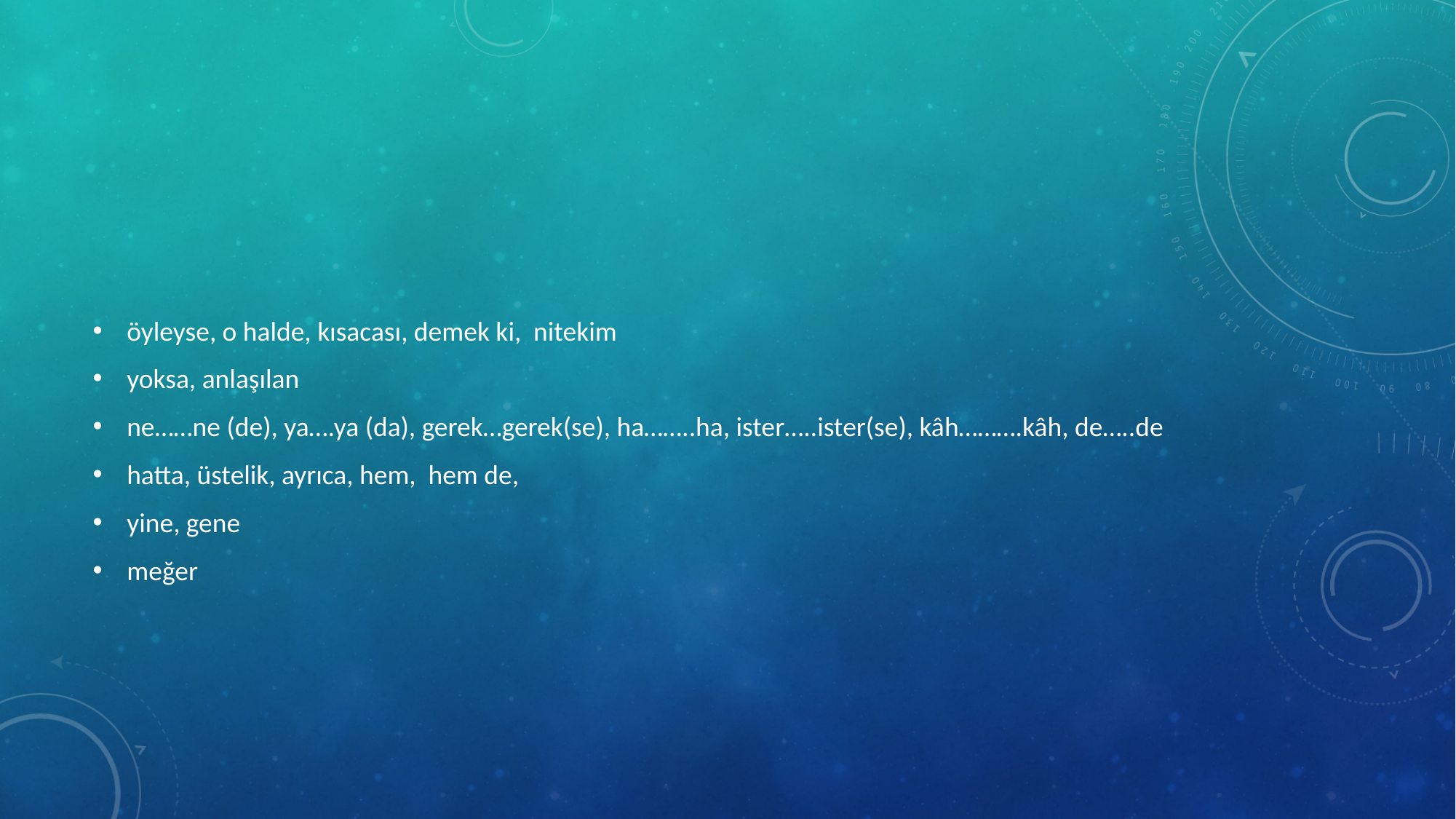

#
öyleyse, o halde, kısacası, demek ki,  nitekim
yoksa, anlaşılan
ne……ne (de), ya….ya (da), gerek…gerek(se), ha……..ha, ister…..ister(se), kâh……….kâh, de…..de
hatta, üstelik, ayrıca, hem,  hem de,
yine, gene
meğer